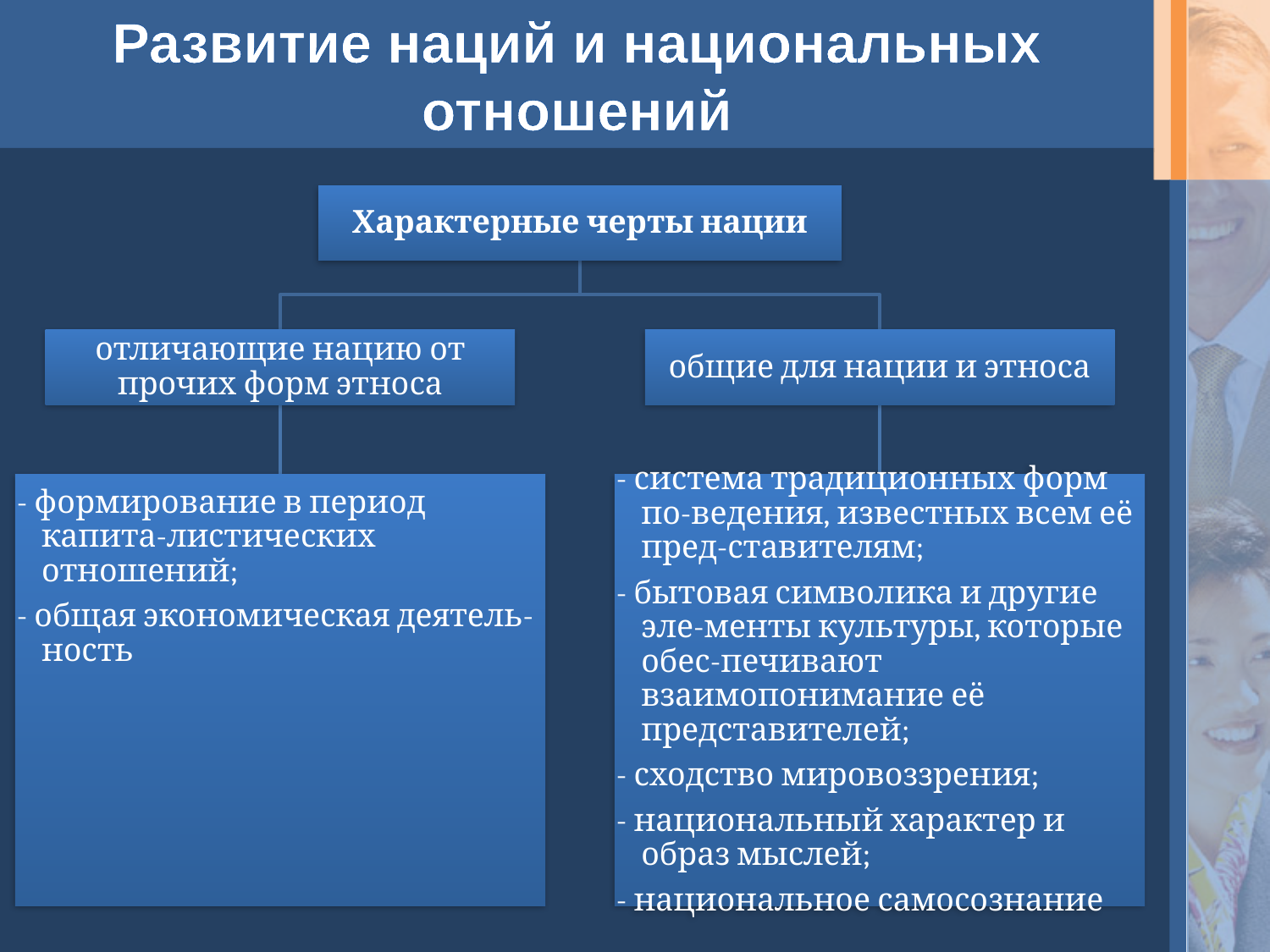

# Развитие наций и национальных отношений
Характерные черты нации
отличающие нацию от прочих форм этноса
- формирование в период капита-листических отношений;
- общая экономическая деятель-ность

общие для нации и этноса
- система традиционных форм по-ведения, известных всем её пред-ставителям;
- бытовая символика и другие эле-менты культуры, которые обес-печивают взаимопонимание её представителей;
- сходство мировоззрения;
- национальный характер и образ мыслей;
- национальное самосознание